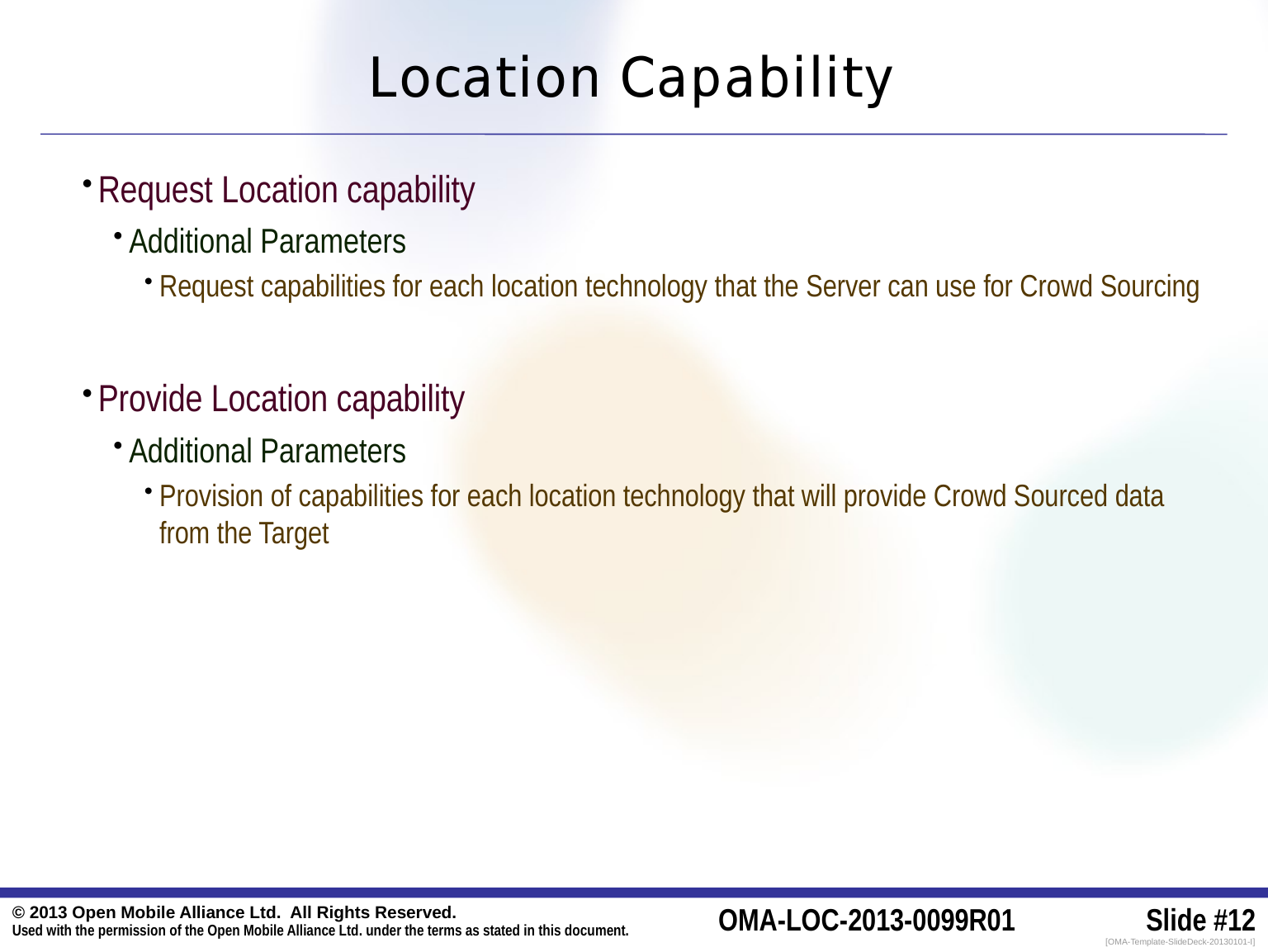

# Location Capability
Request Location capability
Additional Parameters
Request capabilities for each location technology that the Server can use for Crowd Sourcing

Provide Location capability
Additional Parameters
Provision of capabilities for each location technology that will provide Crowd Sourced data from the Target